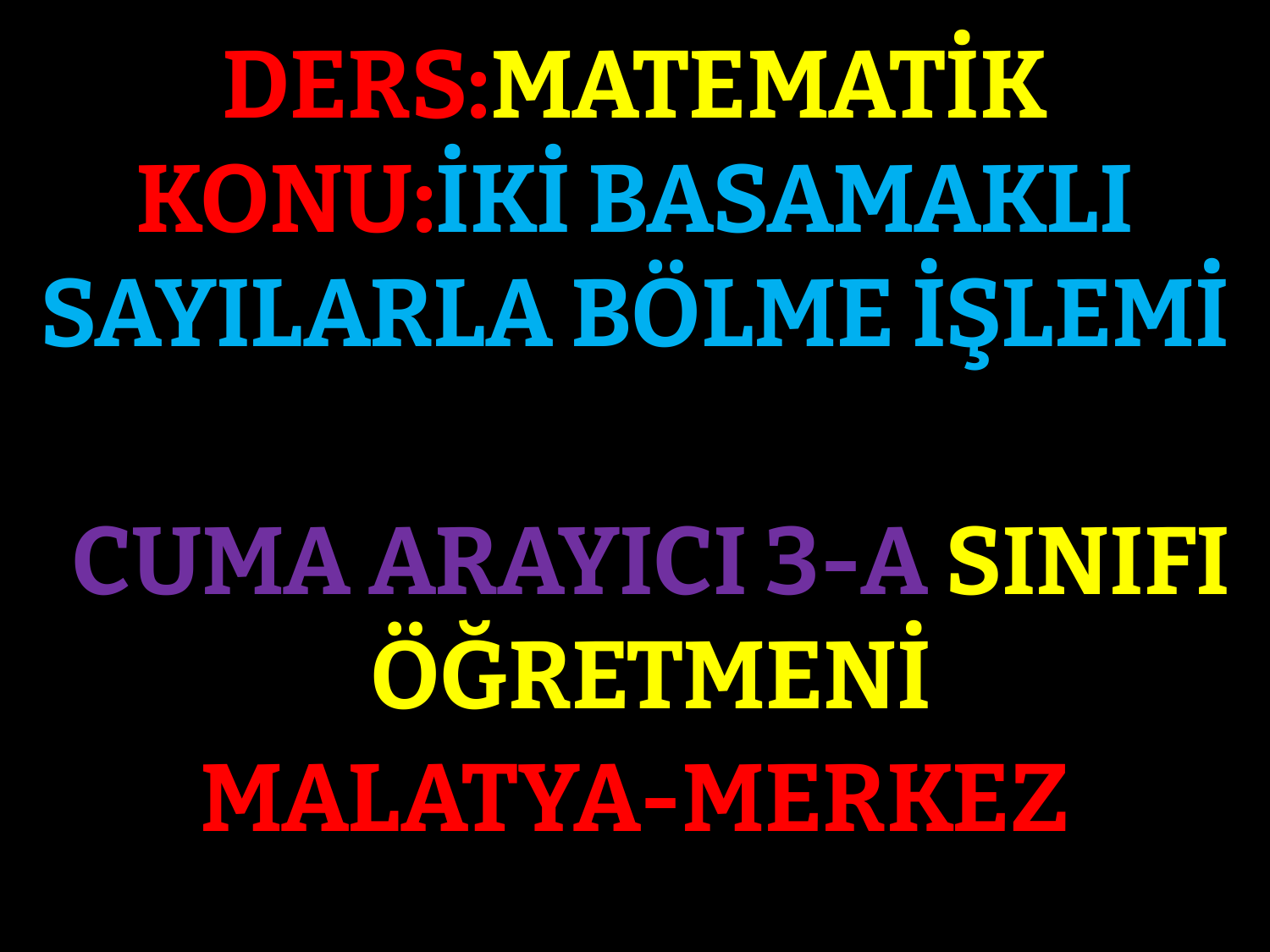

DERS:MATEMATİK
KONU:İKİ BASAMAKLI SAYILARLA BÖLME İŞLEMİ
#
CUMA ARAYICI 3-A SINIFI ÖĞRETMENİ
MALATYA-MERKEZ